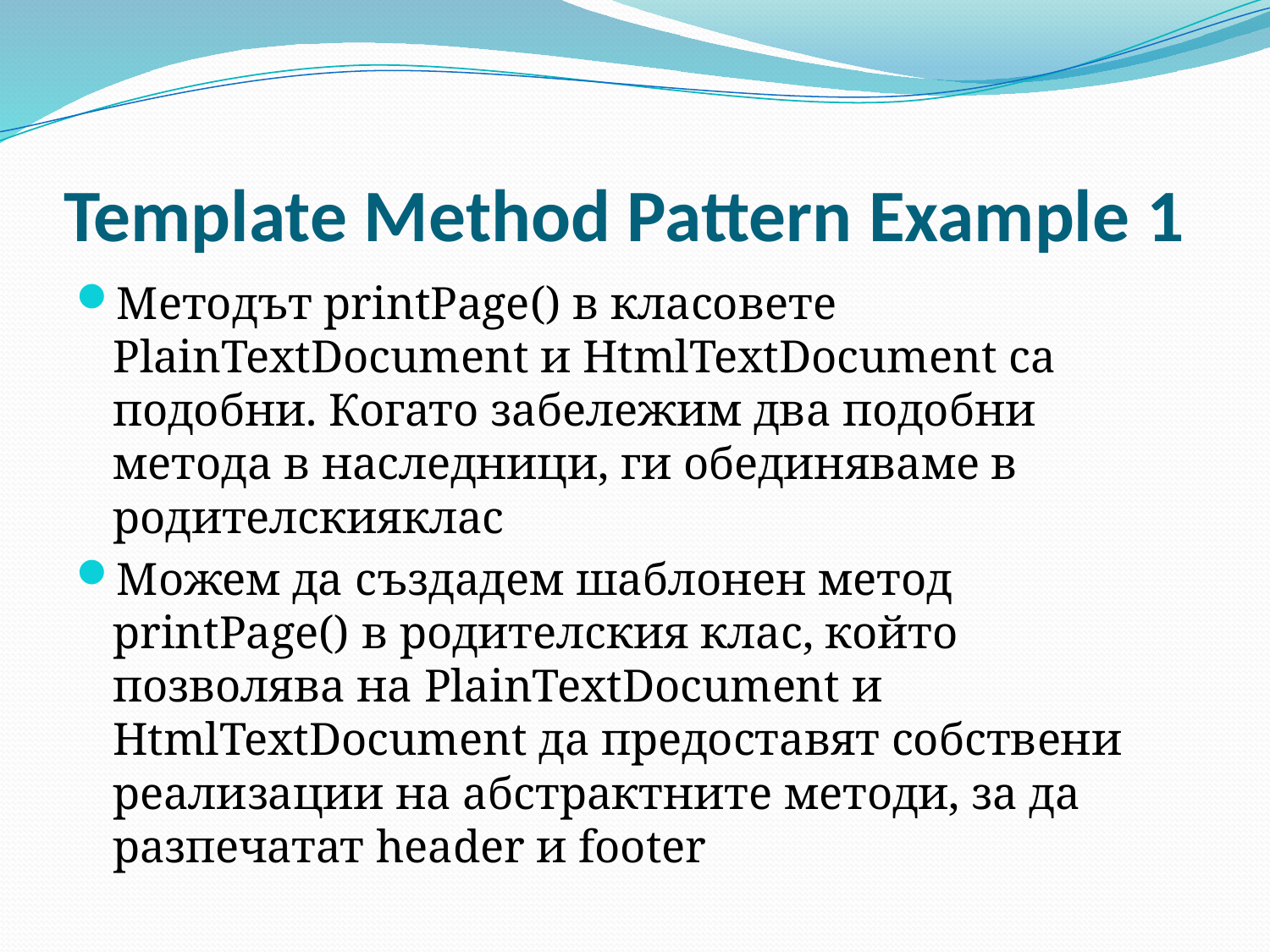

# Template Method Pattern Example 1
Методът printPage() в класовете PlainTextDocument и HtmlTextDocument са подобни. Когато забележим два подобни метода в наследници, ги обединяваме в родителскияклас
Можем да създадем шаблонен метод printPage() в родителския клас, който позволява на PlainTextDocument и HtmlTextDocument да предоставят собствени реализации на абстрактните методи, за да разпечатат header и footer